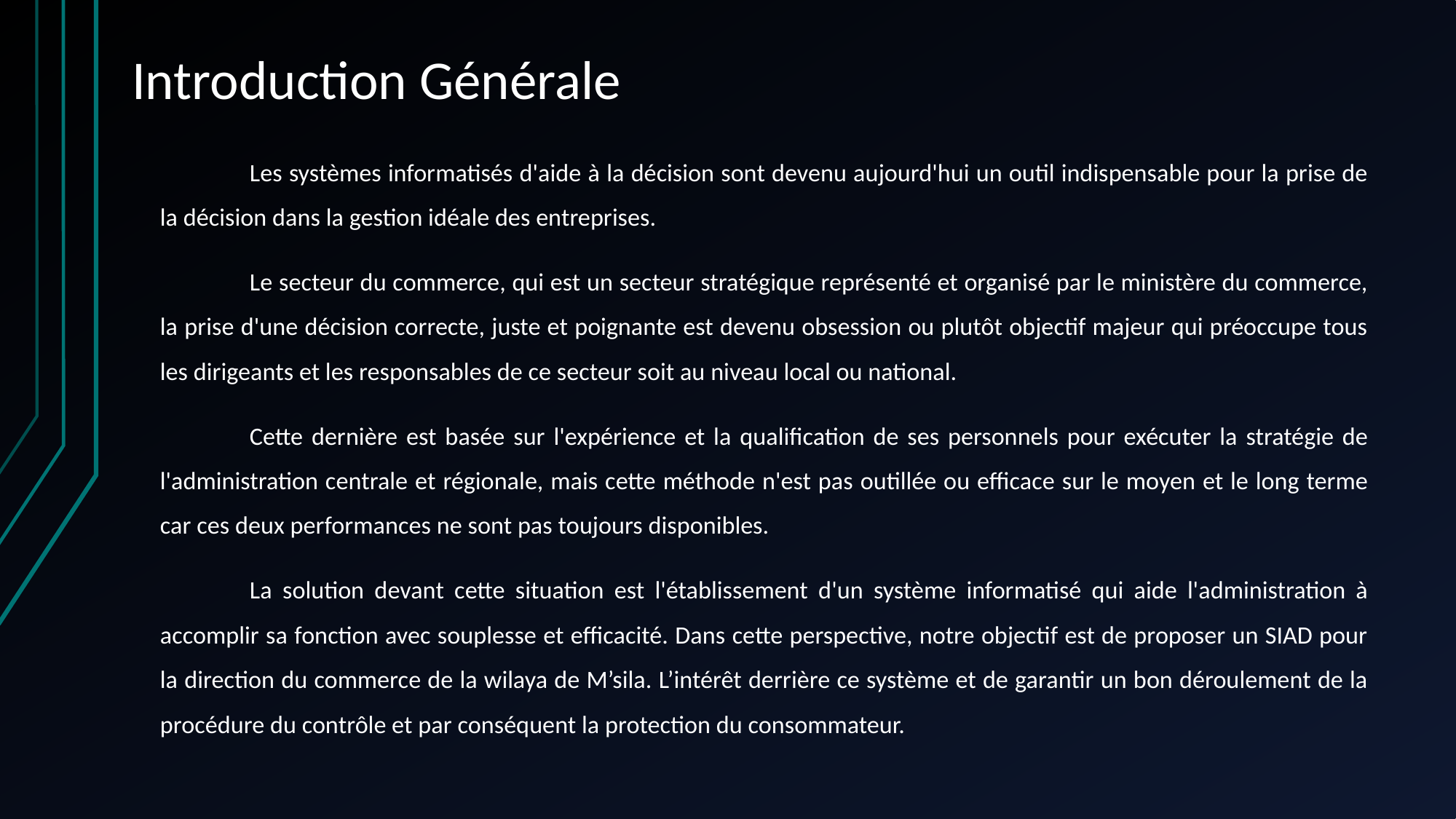

# Introduction Générale
	Les systèmes informatisés d'aide à la décision sont devenu aujourd'hui un outil indispensable pour la prise de la décision dans la gestion idéale des entreprises.
	Le secteur du commerce, qui est un secteur stratégique représenté et organisé par le ministère du commerce, la prise d'une décision correcte, juste et poignante est devenu obsession ou plutôt objectif majeur qui préoccupe tous les dirigeants et les responsables de ce secteur soit au niveau local ou national.
	Cette dernière est basée sur l'expérience et la qualification de ses personnels pour exécuter la stratégie de l'administration centrale et régionale, mais cette méthode n'est pas outillée ou efficace sur le moyen et le long terme car ces deux performances ne sont pas toujours disponibles.
	La solution devant cette situation est l'établissement d'un système informatisé qui aide l'administration à accomplir sa fonction avec souplesse et efficacité. Dans cette perspective, notre objectif est de proposer un SIAD pour la direction du commerce de la wilaya de M’sila. L’intérêt derrière ce système et de garantir un bon déroulement de la procédure du contrôle et par conséquent la protection du consommateur.